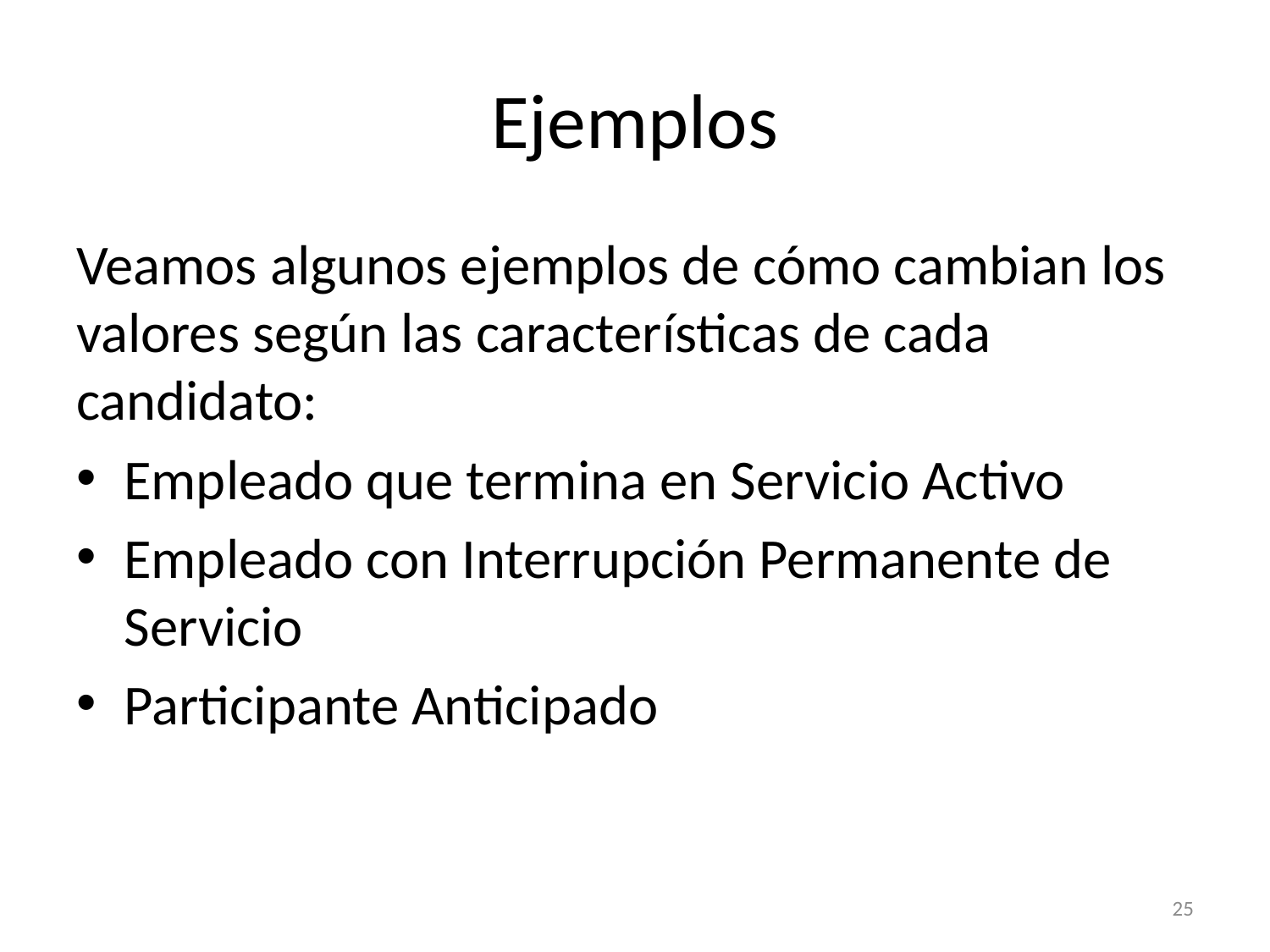

# Ejemplos
Veamos algunos ejemplos de cómo cambian los valores según las características de cada candidato:
Empleado que termina en Servicio Activo
Empleado con Interrupción Permanente de Servicio
Participante Anticipado
25